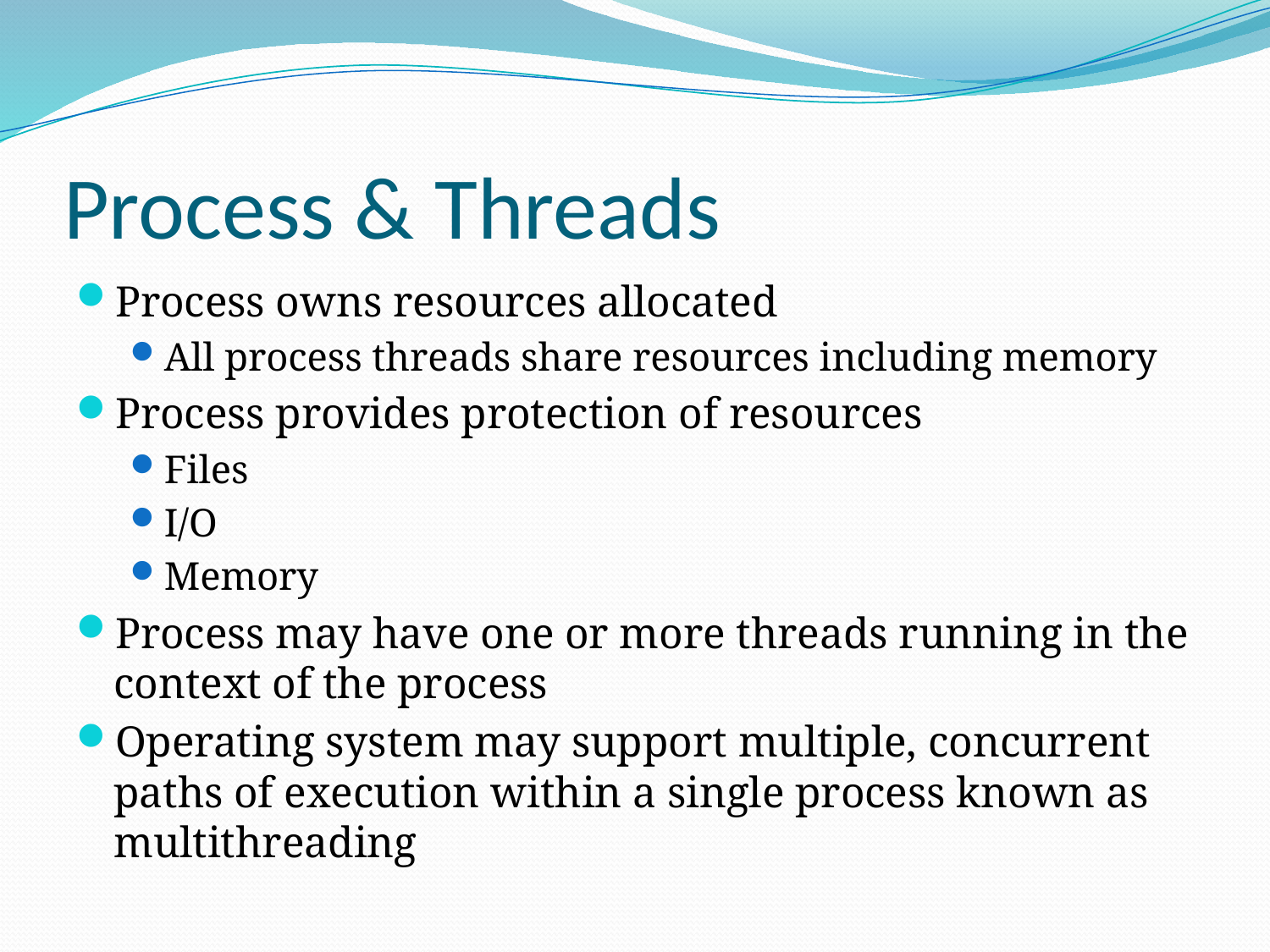

# Process & Threads
Process owns resources allocated
All process threads share resources including memory
Process provides protection of resources
Files
I/O
Memory
Process may have one or more threads running in the context of the process
Operating system may support multiple, concurrent paths of execution within a single process known as multithreading